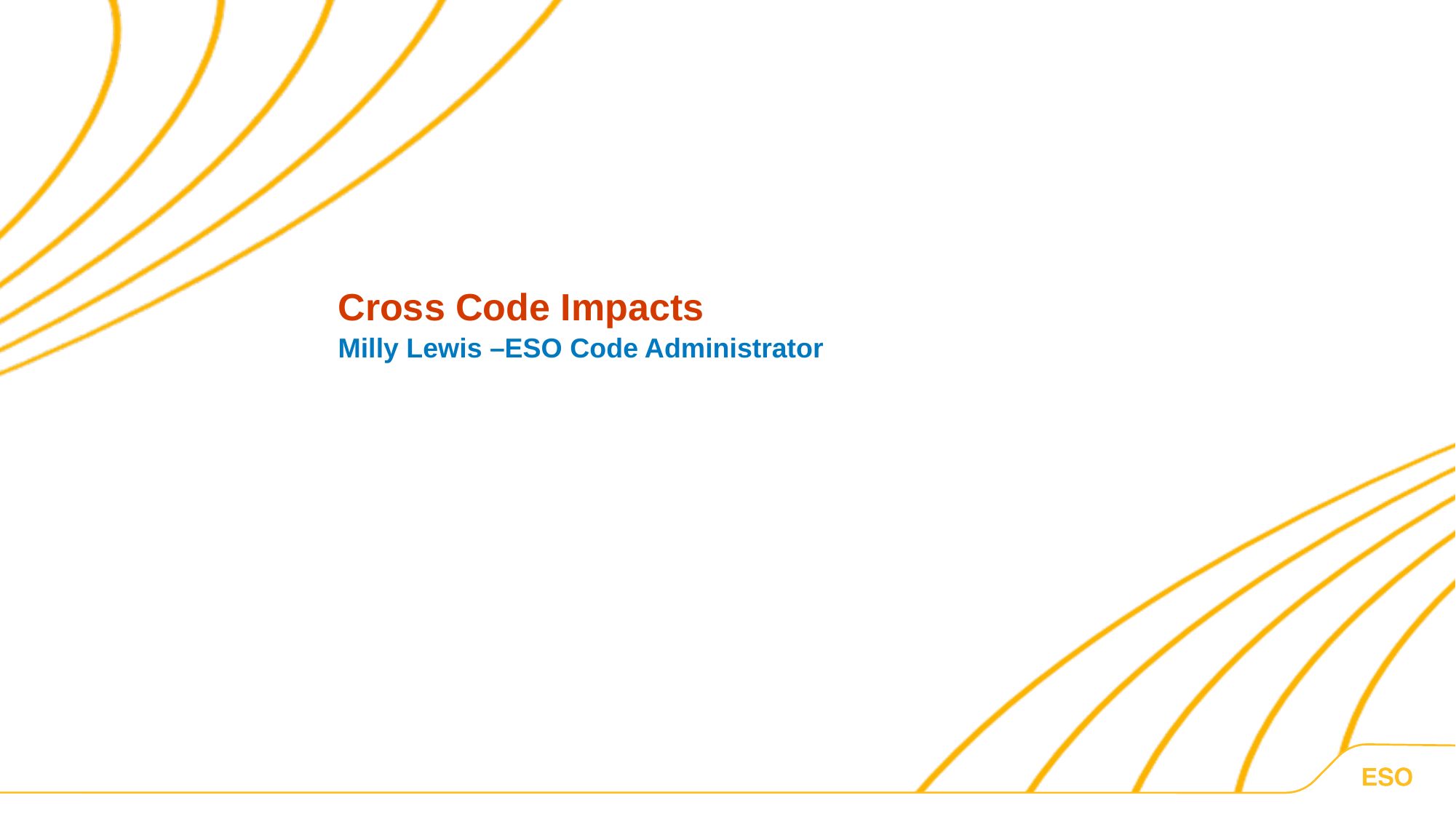

Cross Code Impacts
Milly Lewis –ESO Code Administrator